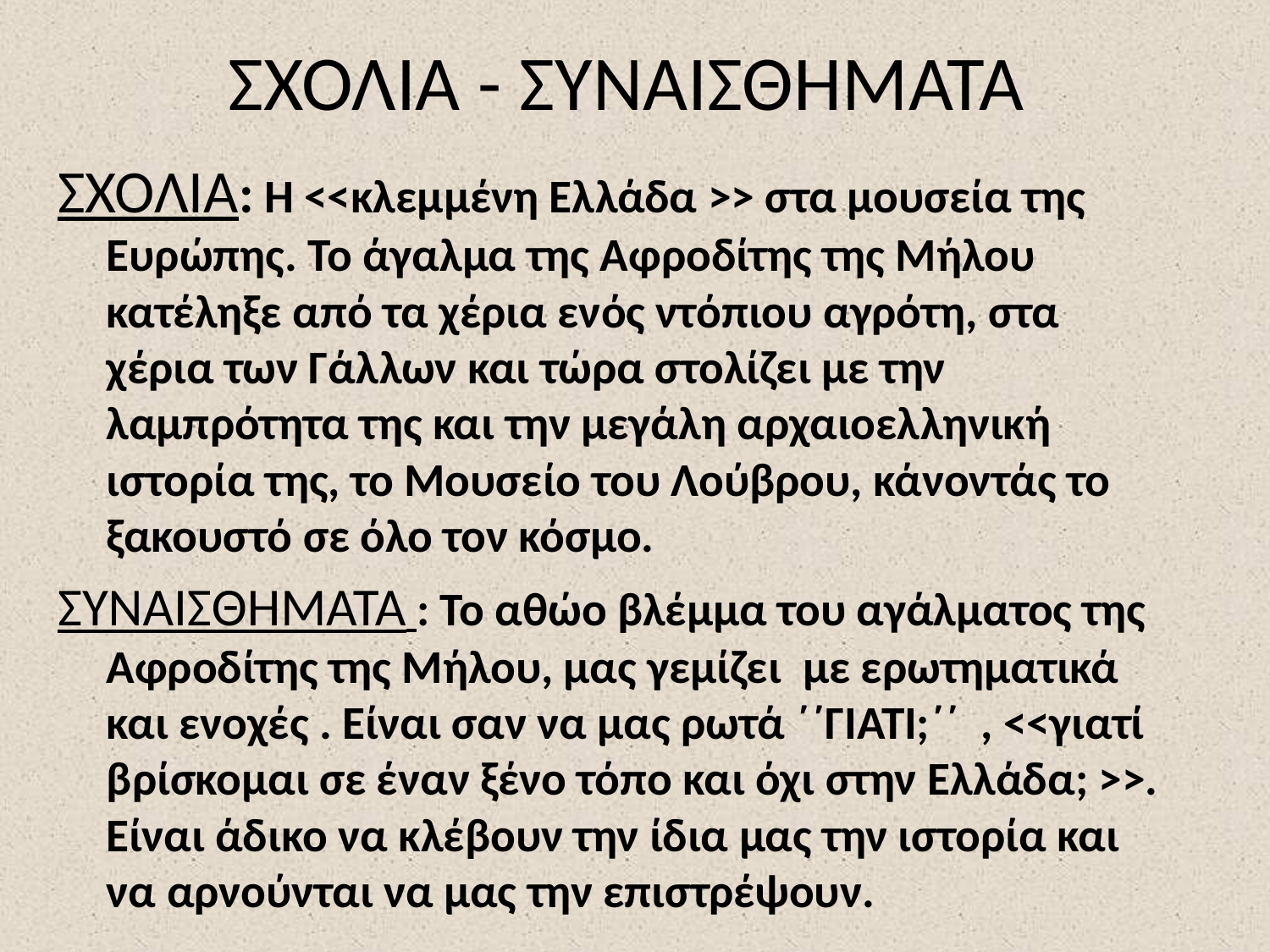

# ΣΧΟΛΙΑ - ΣΥΝΑΙΣΘΗΜΑΤΑ
ΣΧΟΛΙΑ: Η <<κλεμμένη Ελλάδα >> στα μουσεία της Ευρώπης. Το άγαλμα της Αφροδίτης της Μήλου κατέληξε από τα χέρια ενός ντόπιου αγρότη, στα χέρια των Γάλλων και τώρα στολίζει με την λαμπρότητα της και την μεγάλη αρχαιοελληνική ιστορία της, το Μουσείο του Λούβρου, κάνοντάς το ξακουστό σε όλο τον κόσμο.
ΣΥΝΑΙΣΘΗΜΑΤΑ : Το αθώο βλέμμα του αγάλματος της Αφροδίτης της Μήλου, μας γεμίζει  με ερωτηματικά και ενοχές . Είναι σαν να μας ρωτά ΄΄ΓΙΑΤΙ;΄΄  , <<γιατί βρίσκομαι σε έναν ξένο τόπο και όχι στην Ελλάδα; >>. Είναι άδικο να κλέβουν την ίδια μας την ιστορία και να αρνούνται να μας την επιστρέψουν.